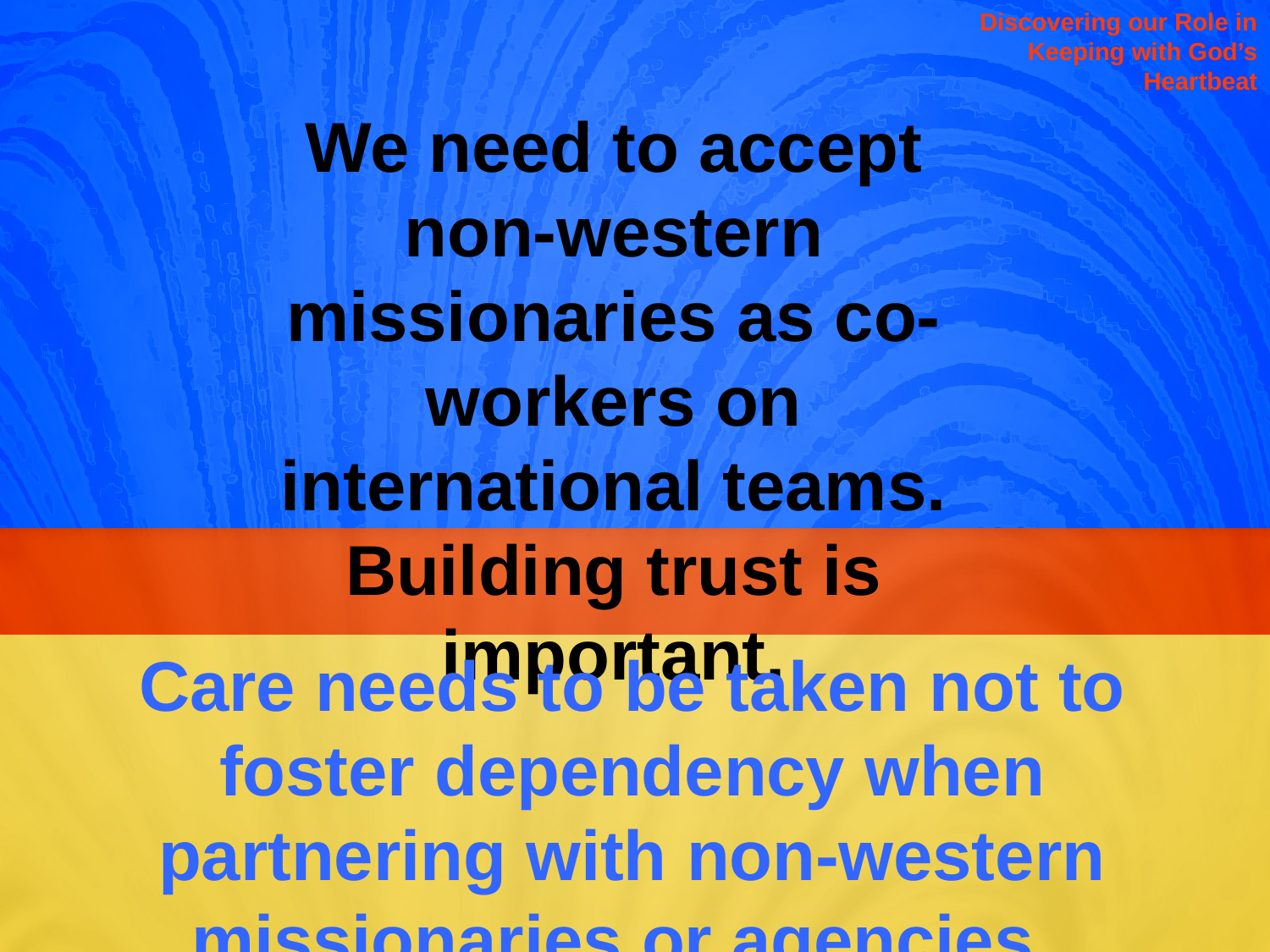

Discovering our Role in Keeping with God’s Heartbeat
We need to accept non-western missionaries as co-workers on international teams. Building trust is important.
Care needs to be taken not to foster dependency when partnering with non-western missionaries or agencies.